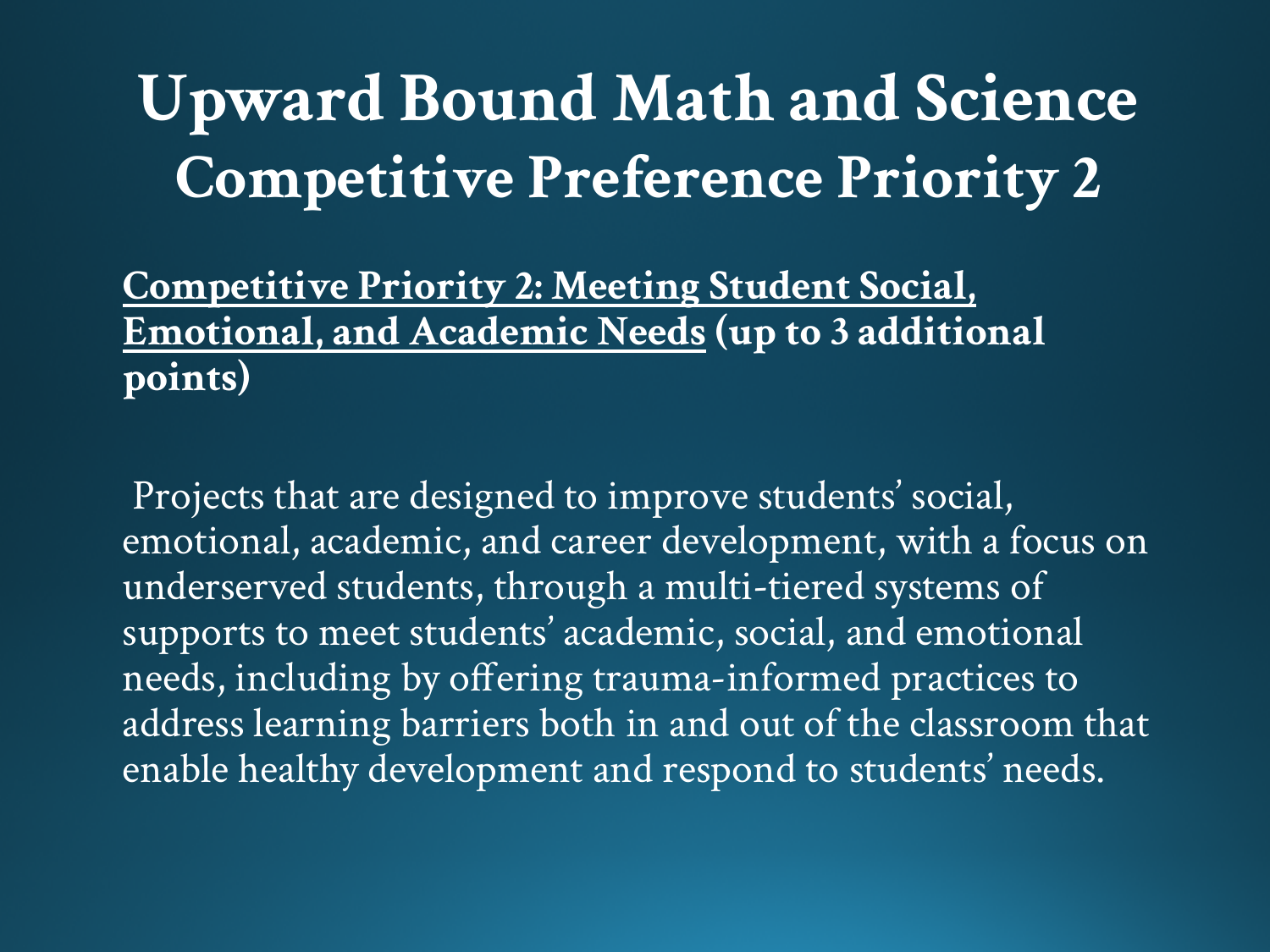

Upward Bound Math and Science
Competitive Preference Priority 2
Competitive Priority 2: Meeting Student Social, Emotional, and Academic Needs (up to 3 additional points)

 Projects that are designed to improve students’ social, emotional, academic, and career development, with a focus on underserved students, through a multi-tiered systems of supports to meet students’ academic, social, and emotional needs, including by offering trauma-informed practices to address learning barriers both in and out of the classroom that enable healthy development and respond to students’ needs.